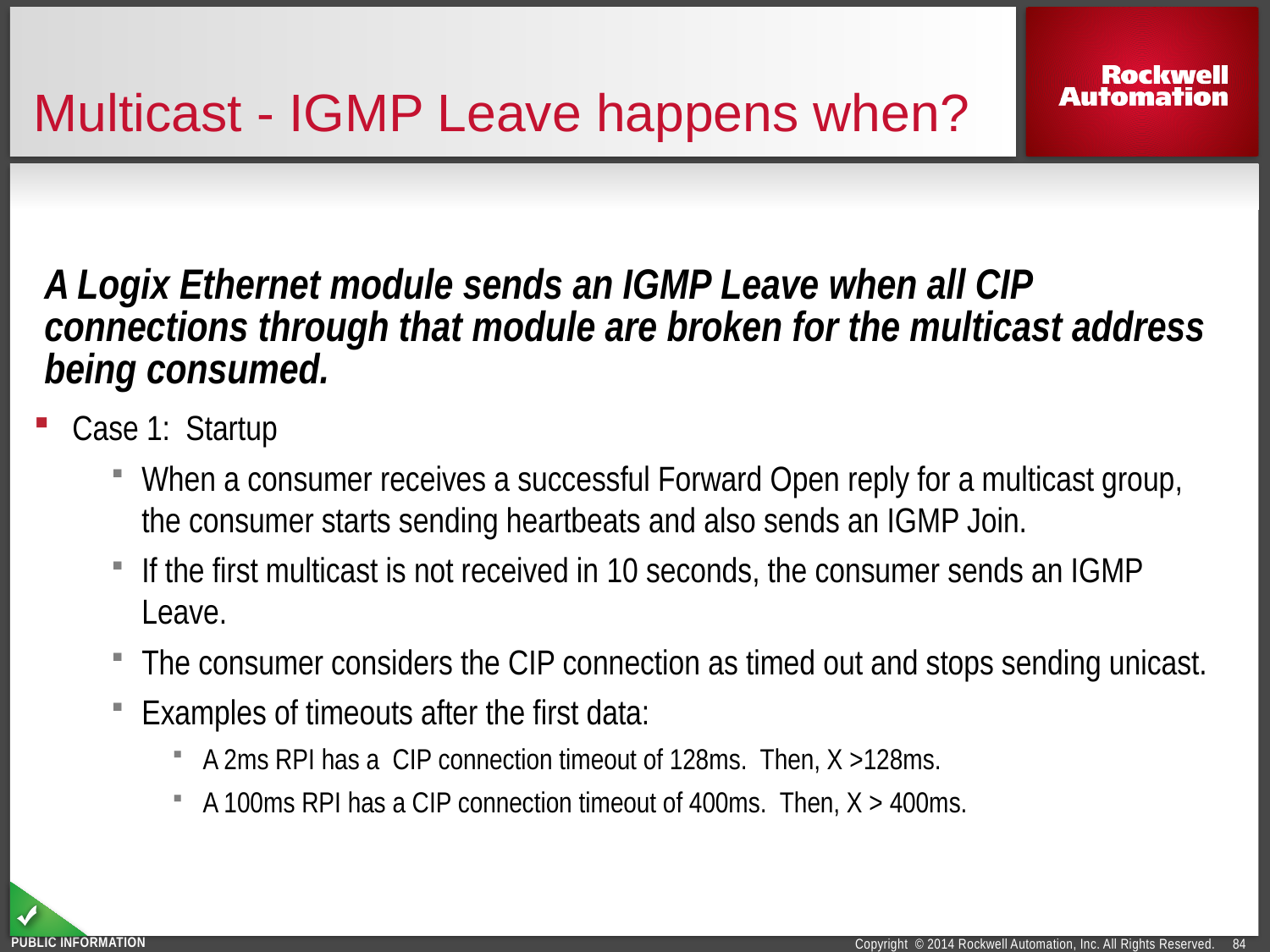

# Multicast - IGMP Leave happens when?
A Logix Ethernet module sends an IGMP Leave when all CIP connections through that module are broken for the multicast address being consumed.
Case 1:  Startup
When a consumer receives a successful Forward Open reply for a multicast group, the consumer starts sending heartbeats and also sends an IGMP Join.
If the first multicast is not received in 10 seconds, the consumer sends an IGMP Leave.
The consumer considers the CIP connection as timed out and stops sending unicast.
Examples of timeouts after the first data:
A 2ms RPI has a  CIP connection timeout of 128ms.  Then, X >128ms.
A 100ms RPI has a CIP connection timeout of 400ms.  Then, X > 400ms.

84